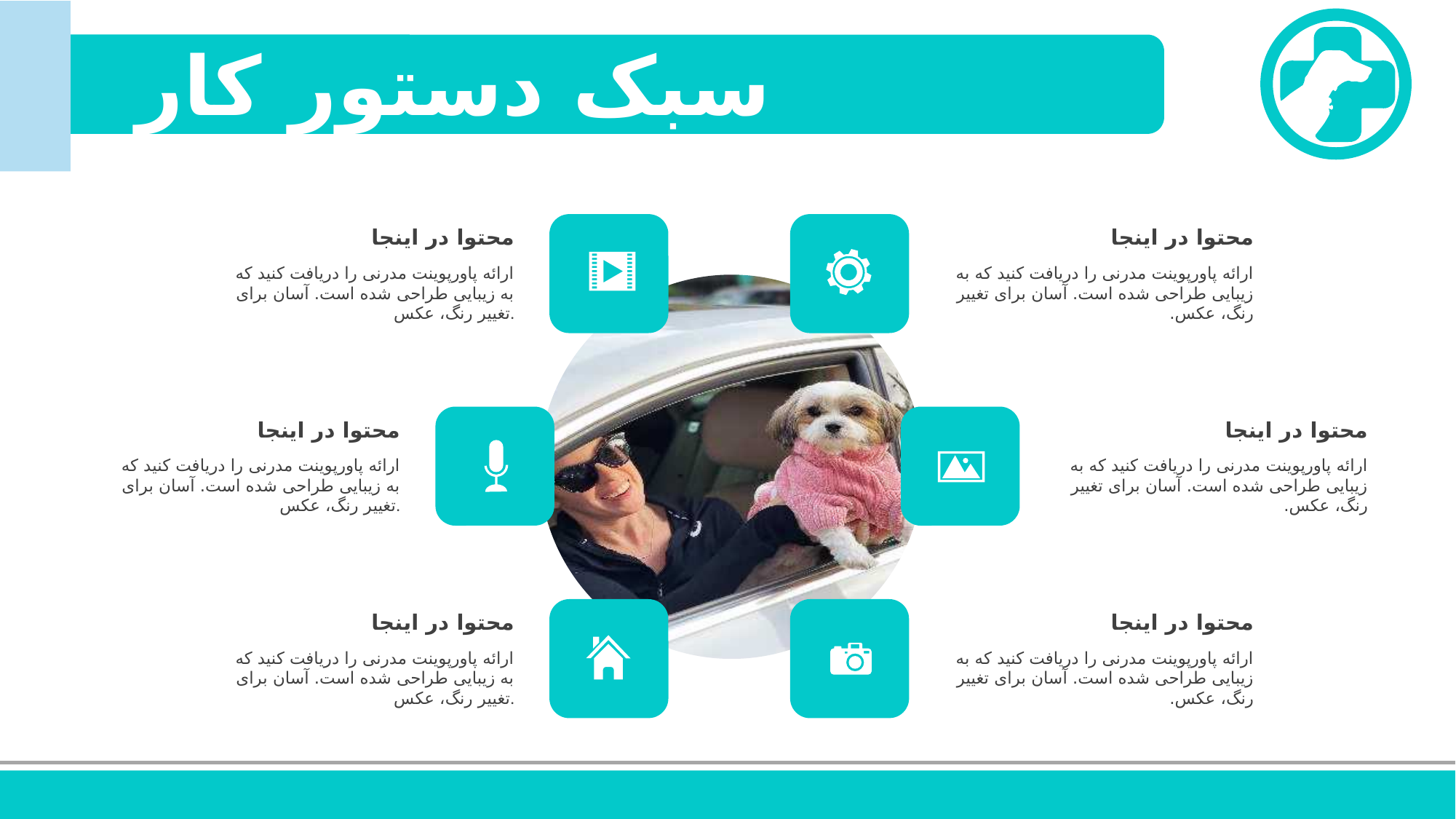

سبک دستور کار

محتوا در اینجا
ارائه پاورپوینت مدرنی را دریافت کنید که به زیبایی طراحی شده است. آسان برای تغییر رنگ، عکس.
محتوا در اینجا
ارائه پاورپوینت مدرنی را دریافت کنید که به زیبایی طراحی شده است. آسان برای تغییر رنگ، عکس.

محتوا در اینجا
ارائه پاورپوینت مدرنی را دریافت کنید که به زیبایی طراحی شده است. آسان برای تغییر رنگ، عکس.
محتوا در اینجا
ارائه پاورپوینت مدرنی را دریافت کنید که به زیبایی طراحی شده است. آسان برای تغییر رنگ، عکس.

محتوا در اینجا
ارائه پاورپوینت مدرنی را دریافت کنید که به زیبایی طراحی شده است. آسان برای تغییر رنگ، عکس.
محتوا در اینجا
ارائه پاورپوینت مدرنی را دریافت کنید که به زیبایی طراحی شده است. آسان برای تغییر رنگ، عکس.